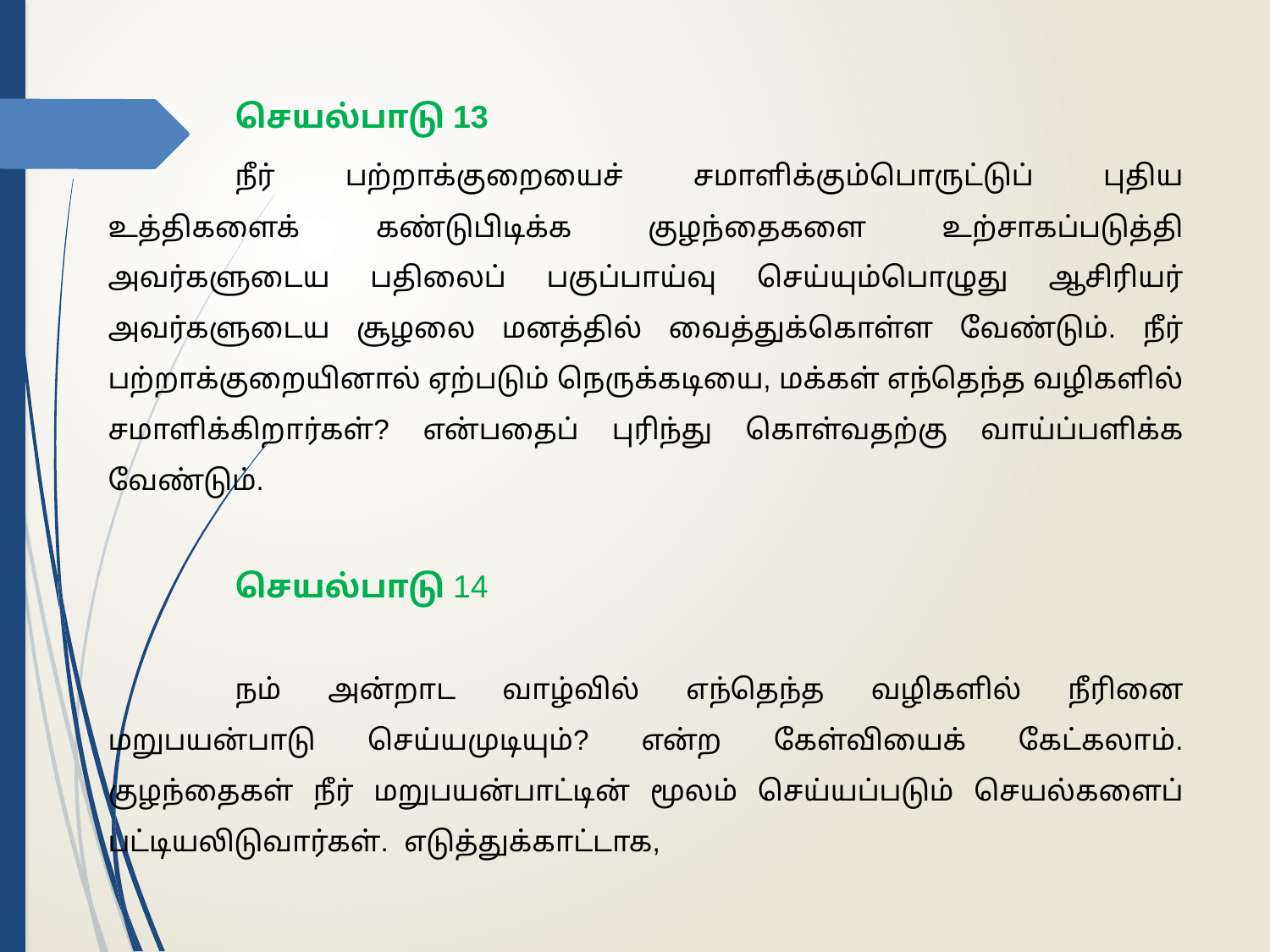

செயல்பாடு 13
	நீர் பற்றாக்குறையைச் சமாளிக்கும்பொருட்டுப் புதிய உத்திகளைக் கண்டுபிடிக்க குழந்தைகளை உற்சாகப்படுத்தி அவர்களுடைய பதிலைப் பகுப்பாய்வு செய்யும்பொழுது ஆசிரியர் அவர்களுடைய சூழலை மனத்தில் வைத்துக்கொள்ள வேண்டும். நீர் பற்றாக்குறையினால் ஏற்படும் நெருக்கடியை, மக்கள் எந்தெந்த வழிகளில் சமாளிக்கிறார்கள்? என்பதைப் புரிந்து கொள்வதற்கு வாய்ப்பளிக்க வேண்டும்.

செயல்பாடு 14

	நம் அன்றாட வாழ்வில் எந்தெந்த வழிகளில் நீரினை மறுபயன்பாடு செய்யமுடியும்? என்ற கேள்வியைக் கேட்கலாம். குழந்தைகள் நீர் மறுபயன்பாட்டின் மூலம் செய்யப்படும் செயல்களைப் பட்டியலிடுவார்கள்.  எடுத்துக்காட்டாக,